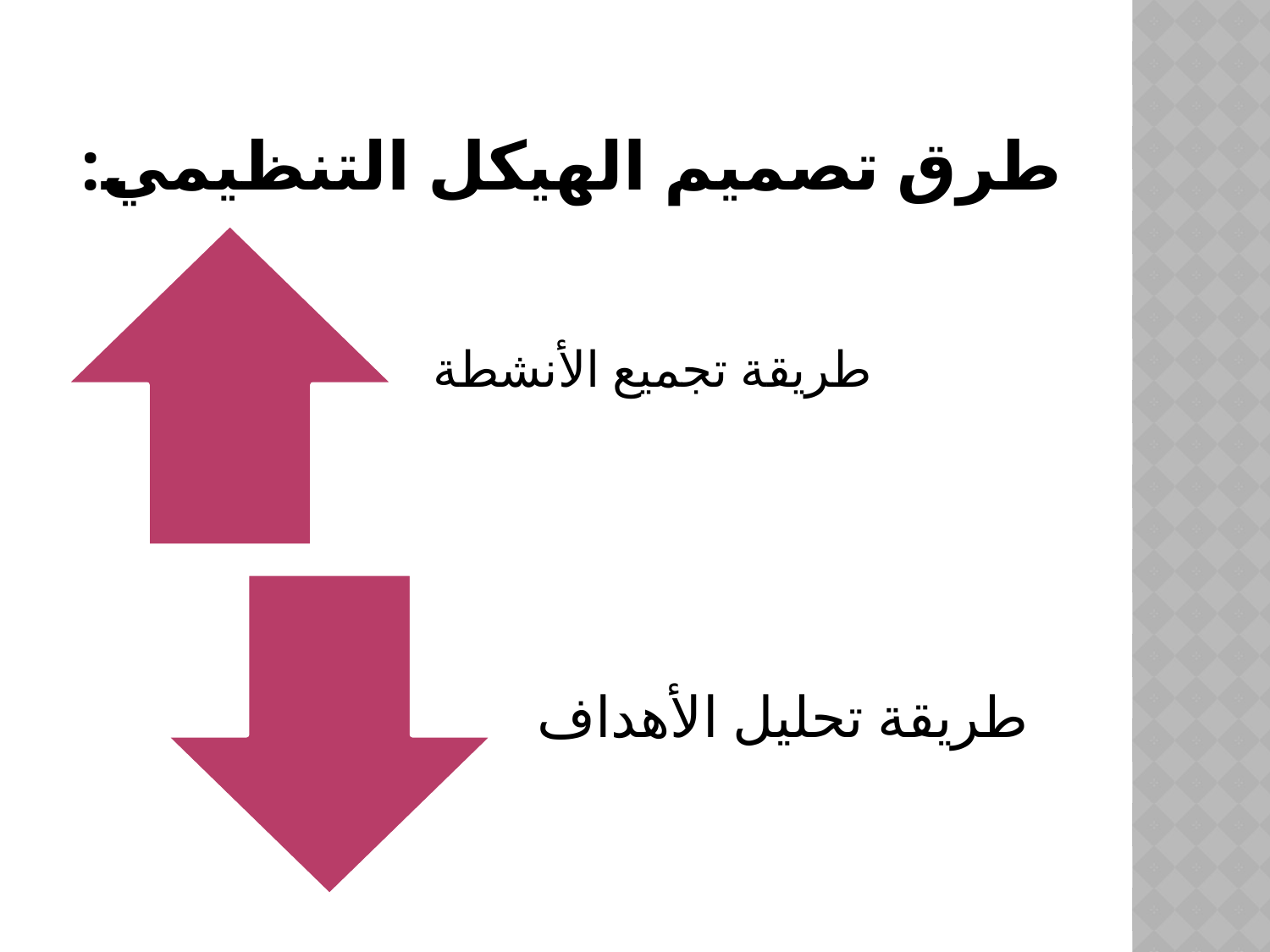

# طرق تصميم الهيكل التنظيمي:
طريقة تجميع الأنشطة
طريقة تحليل الأهداف